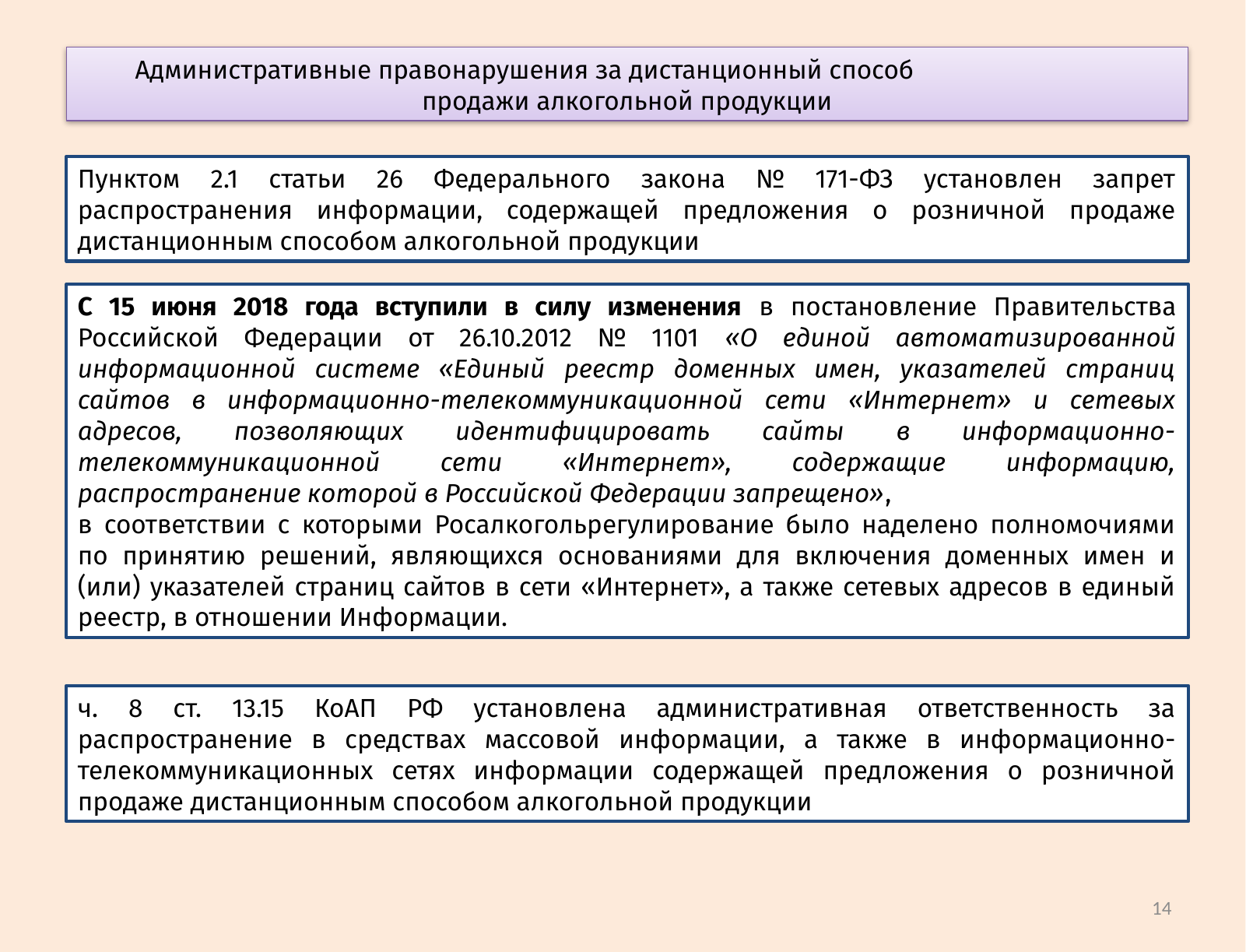

Административные правонарушения за дистанционный способ                               продажи алкогольной продукции
Пунктом 2.1 статьи 26 Федерального закона № 171-ФЗ установлен запрет распространения информации, содержащей предложения о розничной продаже дистанционным способом алкогольной продукции
С 15 июня 2018 года вступили в силу изменения в постановление Правительства Российской Федерации от 26.10.2012 № 1101 «О единой автоматизированной информационной системе «Единый реестр доменных имен, указателей страниц сайтов в информационно-телекоммуникационной сети «Интернет» и сетевых адресов, позволяющих идентифицировать сайты в информационно-телекоммуникационной сети «Интернет», содержащие информацию, распространение которой в Российской Федерации запрещено»,
в соответствии с которыми Росалкогольрегулирование было наделено полномочиями по принятию решений, являющихся основаниями для включения доменных имен и (или) указателей страниц сайтов в сети «Интернет», а также сетевых адресов в единый реестр, в отношении Информации.
ч. 8 ст. 13.15 КоАП РФ установлена административная ответственность за распространение в средствах массовой информации, а также в информационно-телекоммуникационных сетях информации содержащей предложения о розничной продаже дистанционным способом алкогольной продукции
14